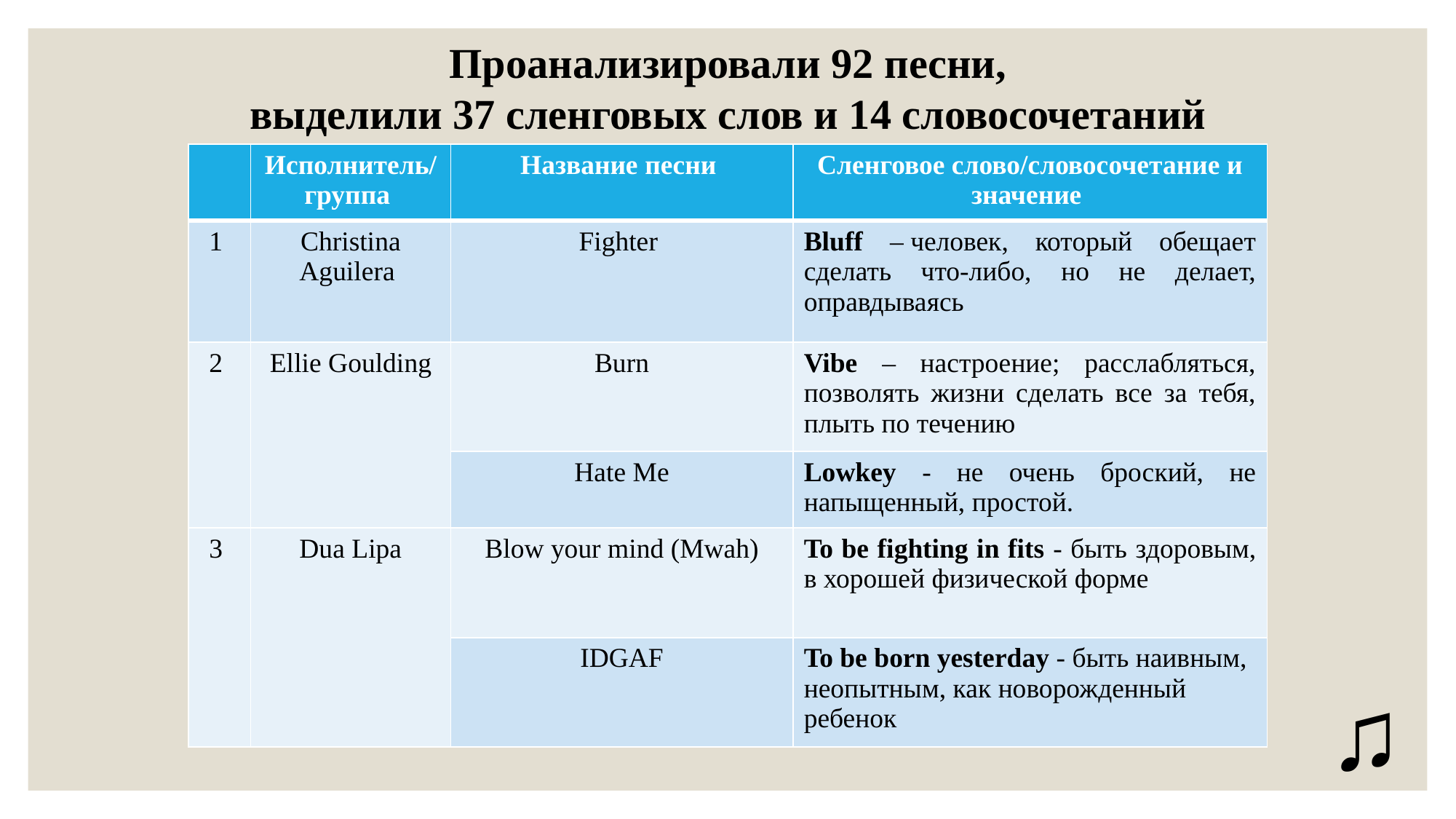

Проанализировали 92 песни,
выделили 37 сленговых слов и 14 словосочетаний
|  | Исполнитель/группа | Название песни | Сленговое слово/словосочетание и значение |
| --- | --- | --- | --- |
| 1 | Christina Aguilera | Fighter | Bluff – человек, который обещает сделать что-либо, но не делает, оправдываясь |
| 2 | Ellie Goulding | Burn | Vibe – настроение; расслабляться, позволять жизни сделать все за тебя, плыть по течению |
|  |  | Hate Me | Lowkey - не очень броский, не напыщенный, простой. |
| 3 | Dua Lipa | Blow your mind (Mwah) | To be fighting in fits - быть здоровым, в хорошей физической форме |
|  |  | IDGAF | To be born yesterday - быть наивным, неопытным, как новорожденный ребенок |
♫